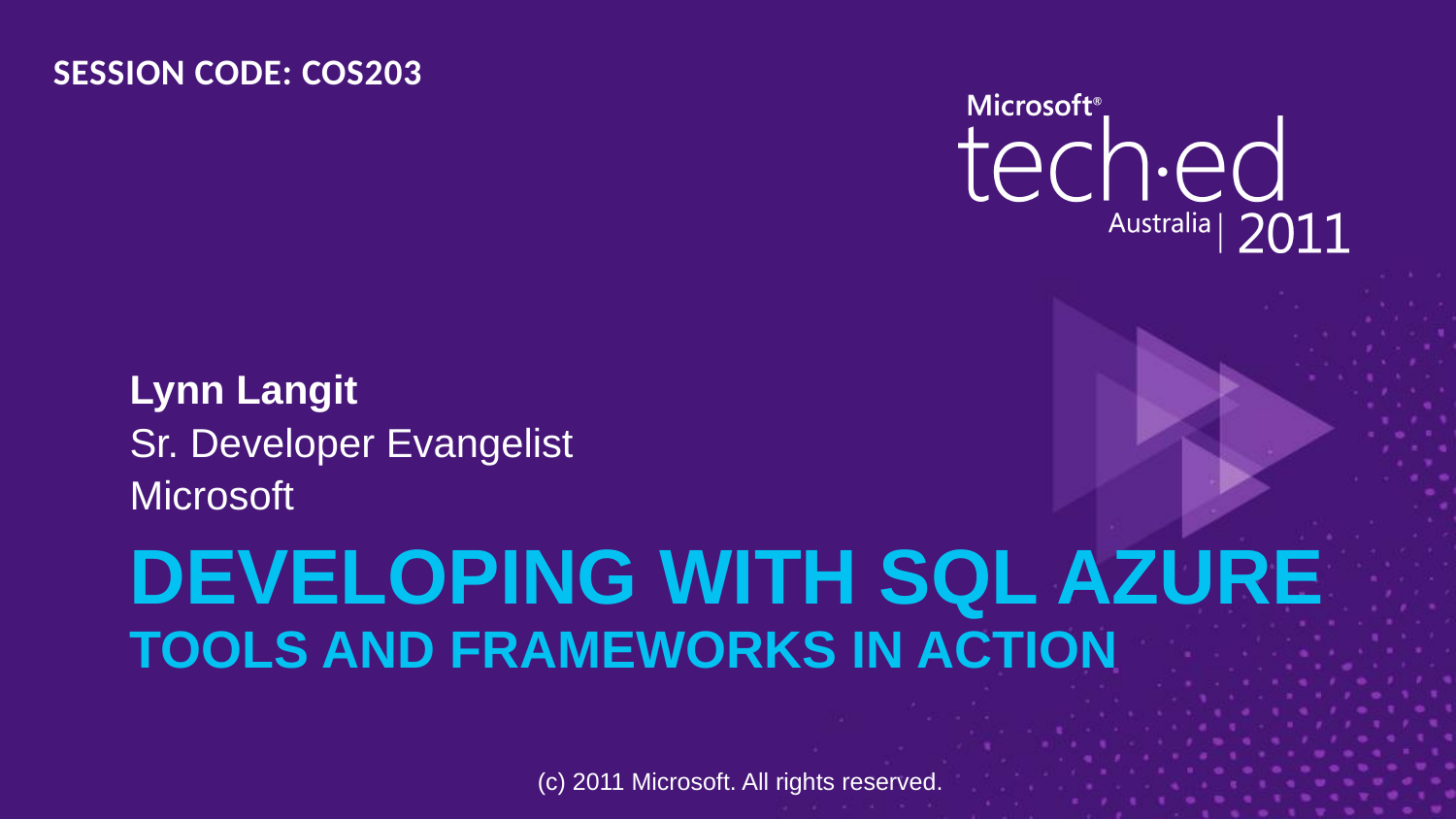

SESSION CODE: COS203
Lynn Langit
Sr. Developer Evangelist
Microsoft
# Developing with SQL Azure Tools and Frameworks in Action
(c) 2011 Microsoft. All rights reserved.